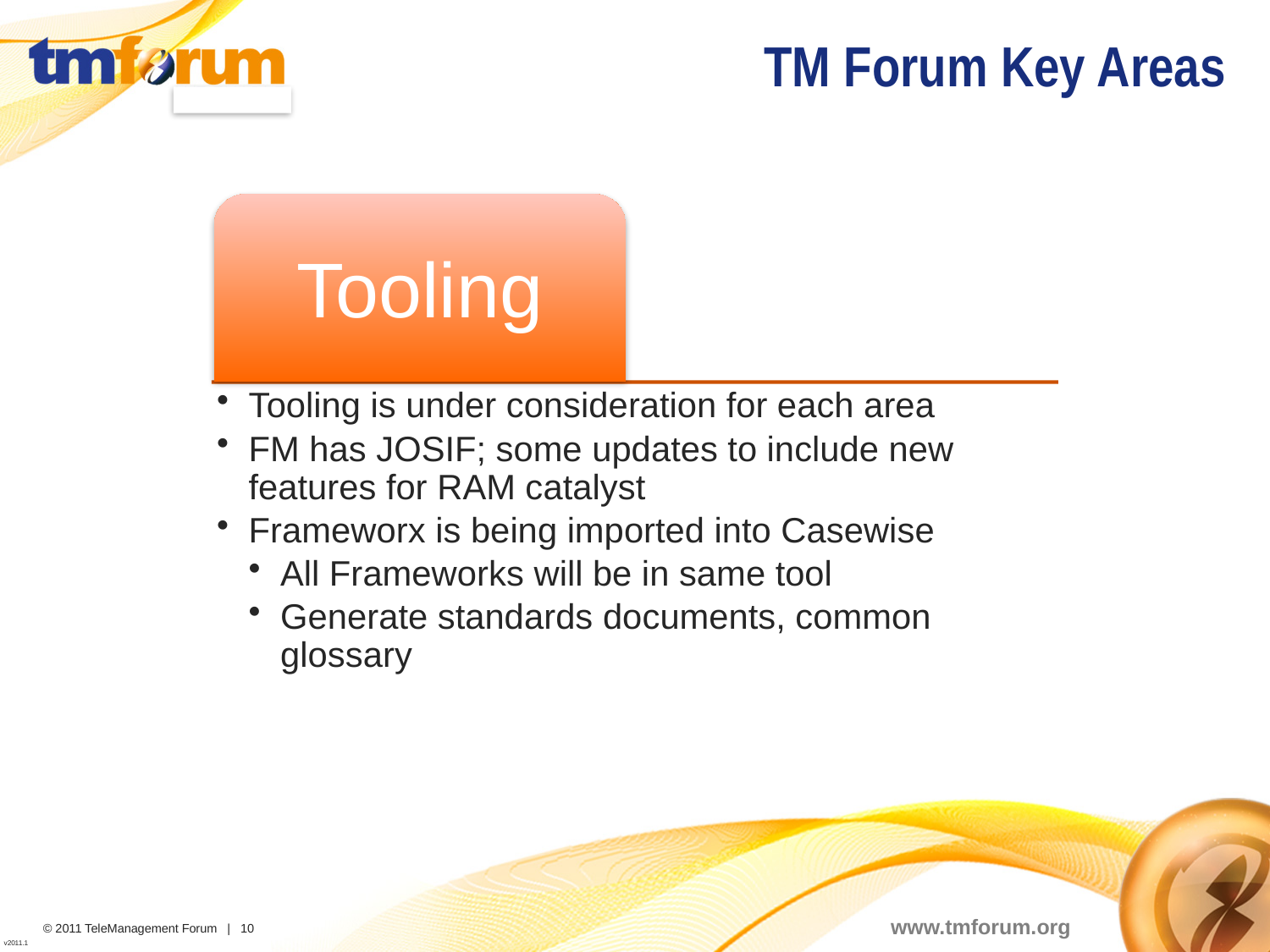

# TM Forum Key Areas

Tooling
Tooling is under consideration for each area
FM has JOSIF; some updates to include new features for RAM catalyst
Frameworx is being imported into Casewise
All Frameworks will be in same tool
Generate standards documents, common glossary